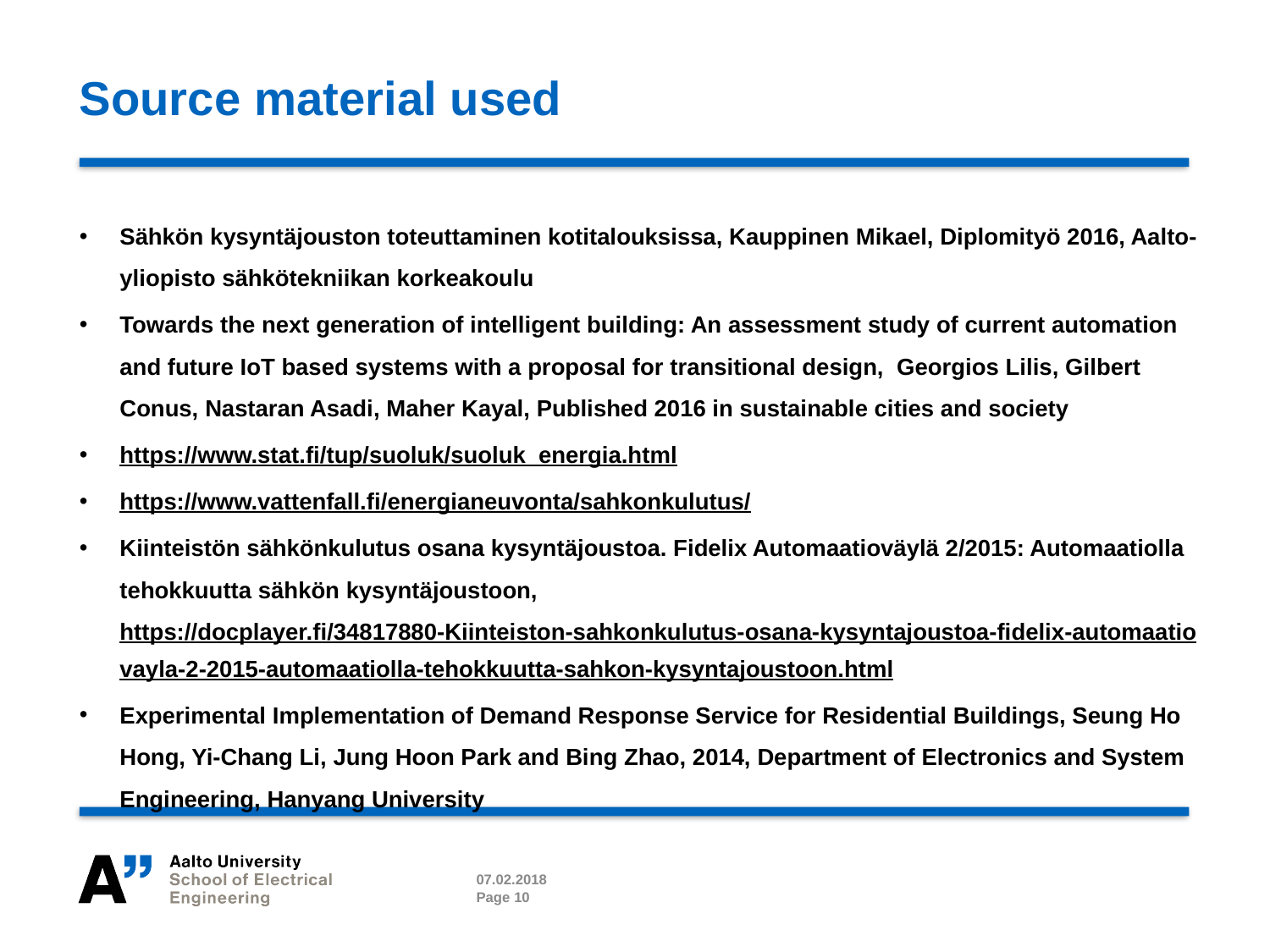

# Source material used
Sähkön kysyntäjouston toteuttaminen kotitalouksissa, Kauppinen Mikael, Diplomityö 2016, Aalto-yliopisto sähkötekniikan korkeakoulu
Towards the next generation of intelligent building: An assessment study of current automation and future IoT based systems with a proposal for transitional design,  Georgios Lilis, Gilbert Conus, Nastaran Asadi, Maher Kayal, Published 2016 in sustainable cities and society
https://www.stat.fi/tup/suoluk/suoluk_energia.html
https://www.vattenfall.fi/energianeuvonta/sahkonkulutus/
Kiinteistön sähkönkulutus osana kysyntäjoustoa. Fidelix Automaatioväylä 2/2015: Automaatiolla tehokkuutta sähkön kysyntäjoustoon, https://docplayer.fi/34817880-Kiinteiston-sahkonkulutus-osana-kysyntajoustoa-fidelix-automaatiovayla-2-2015-automaatiolla-tehokkuutta-sahkon-kysyntajoustoon.html
Experimental Implementation of Demand Response Service for Residential Buildings, Seung Ho Hong, Yi-Chang Li, Jung Hoon Park and Bing Zhao, 2014, Department of Electronics and System Engineering, Hanyang University

07.02.2018
Page 10